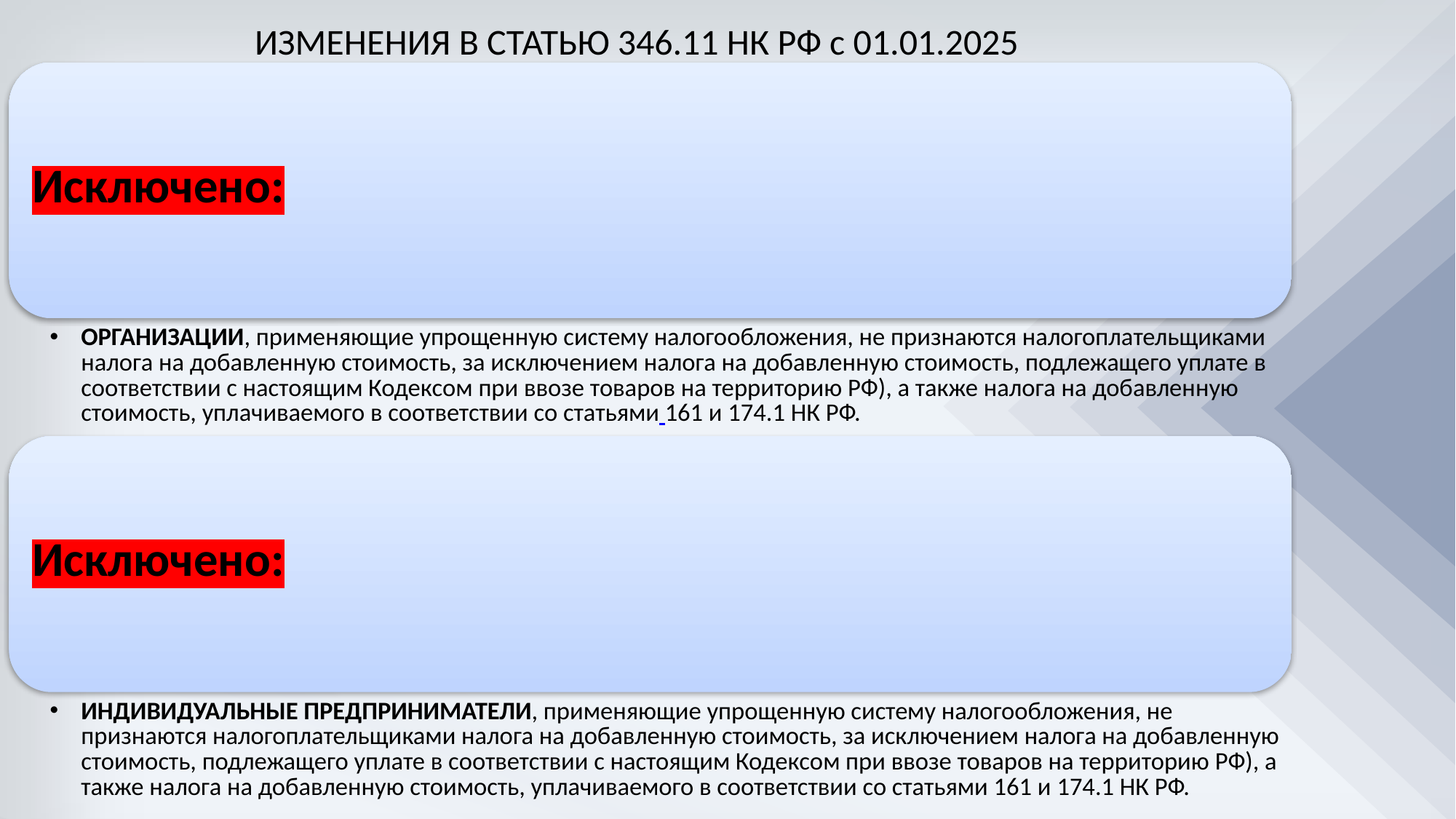

# ИЗМЕНЕНИЯ В СТАТЬЮ 346.11 НК РФ с 01.01.2025
Исключено:
ОРГАНИЗАЦИИ, применяющие упрощенную систему налогообложения, не признаются налогоплательщиками налога на добавленную стоимость, за исключением налога на добавленную стоимость, подлежащего уплате в соответствии с настоящим Кодексом при ввозе товаров на территорию РФ), а также налога на добавленную стоимость, уплачиваемого в соответствии со статьями 161 и 174.1 НК РФ.
Исключено:
ИНДИВИДУАЛЬНЫЕ ПРЕДПРИНИМАТЕЛИ, применяющие упрощенную систему налогообложения, не признаются налогоплательщиками налога на добавленную стоимость, за исключением налога на добавленную стоимость, подлежащего уплате в соответствии с настоящим Кодексом при ввозе товаров на территорию РФ), а также налога на добавленную стоимость, уплачиваемого в соответствии со статьями 161 и 174.1 НК РФ.